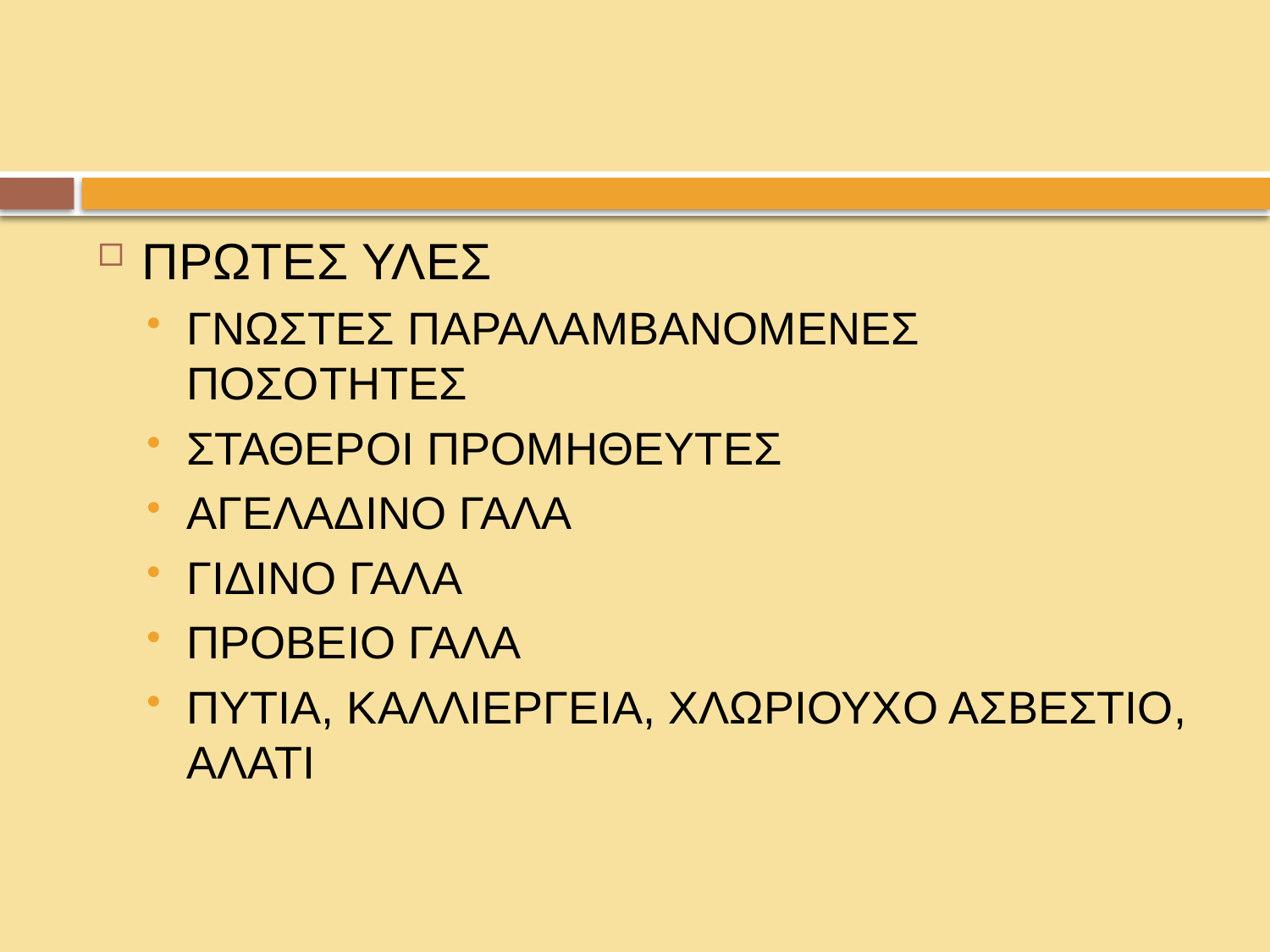

#
ΠΡΩΤΕΣ ΥΛΕΣ
ΓΝΩΣΤΕΣ ΠΑΡΑΛΑΜΒΑΝΟΜΕΝΕΣ ΠΟΣΟΤΗΤΕΣ
ΣΤΑΘΕΡΟΙ ΠΡΟΜΗΘΕΥΤΕΣ
ΑΓΕΛΑΔΙΝΟ ΓΑΛΑ
ΓΙΔΙΝΟ ΓΑΛΑ
ΠΡΟΒΕΙΟ ΓΑΛΑ
ΠΥΤΙΑ, ΚΑΛΛΙΕΡΓΕΙΑ, ΧΛΩΡΙΟΥΧΟ ΑΣΒΕΣΤΙΟ, ΑΛΑΤΙ